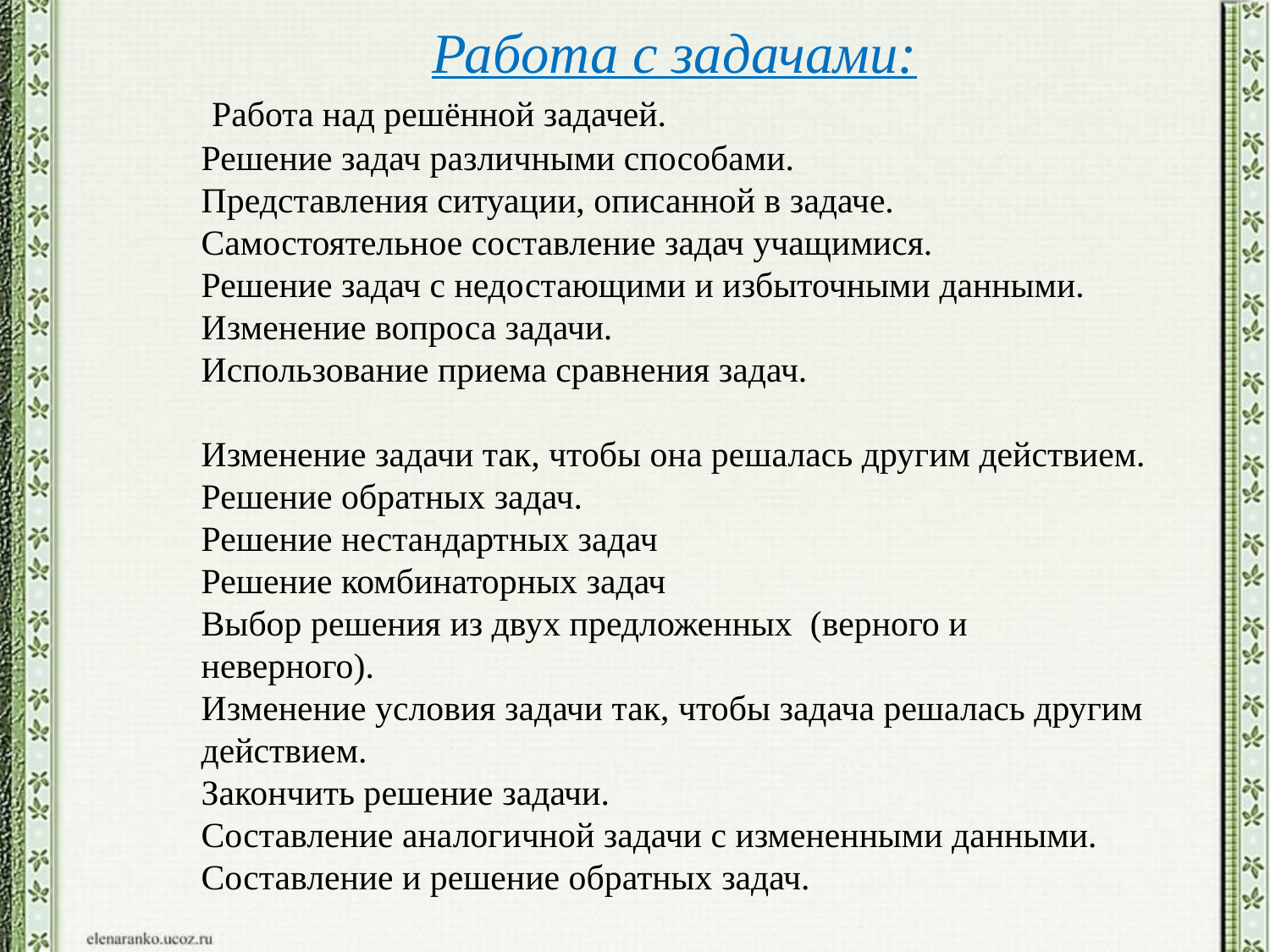

Работа с задачами:
 Работа над решённой задачей.
Решение задач различными способами.
Представления ситуации, описанной в задаче.
Самостоятельное составление задач учащимися.
Решение задач с недостающими и избыточными данными.
Изменение вопроса задачи.
Использование приема сравнения задач.
Изменение задачи так, чтобы она решалась другим действием.
Решение обратных задач.
Решение нестандартных задач
Решение комбинаторных задач
Выбор решения из двух предложенных  (верного и неверного).
Изменение условия задачи так, чтобы задача решалась другим действием.
Закончить решение задачи.
Составление аналогичной задачи с измененными данными.
Составление и решение обратных задач.